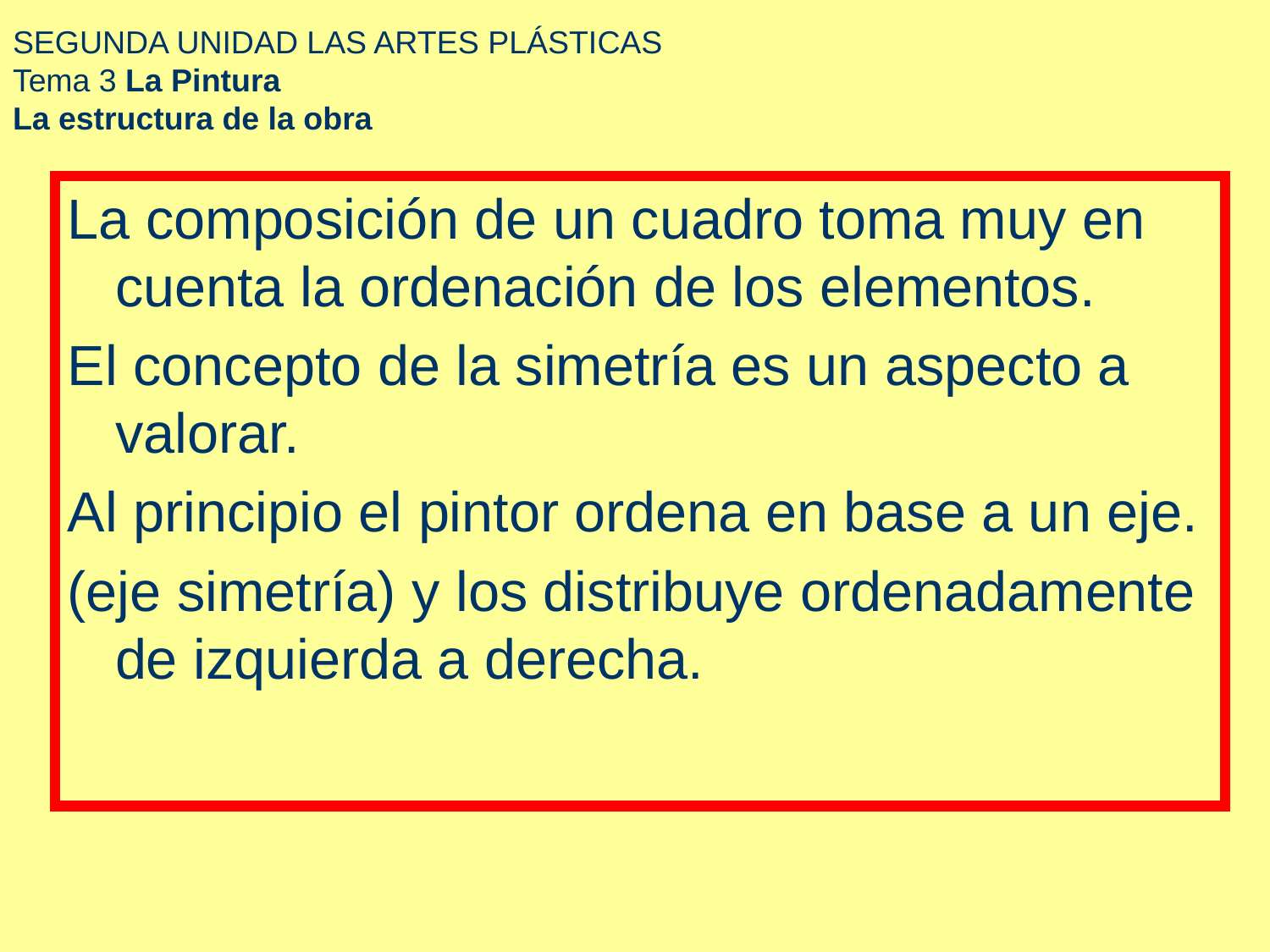

# SEGUNDA UNIDAD LAS ARTES PLÁSTICAS Tema 3 La Pintura La estructura de la obra
La composición de un cuadro toma muy en cuenta la ordenación de los elementos.
El concepto de la simetría es un aspecto a valorar.
Al principio el pintor ordena en base a un eje.
(eje simetría) y los distribuye ordenadamente de izquierda a derecha.